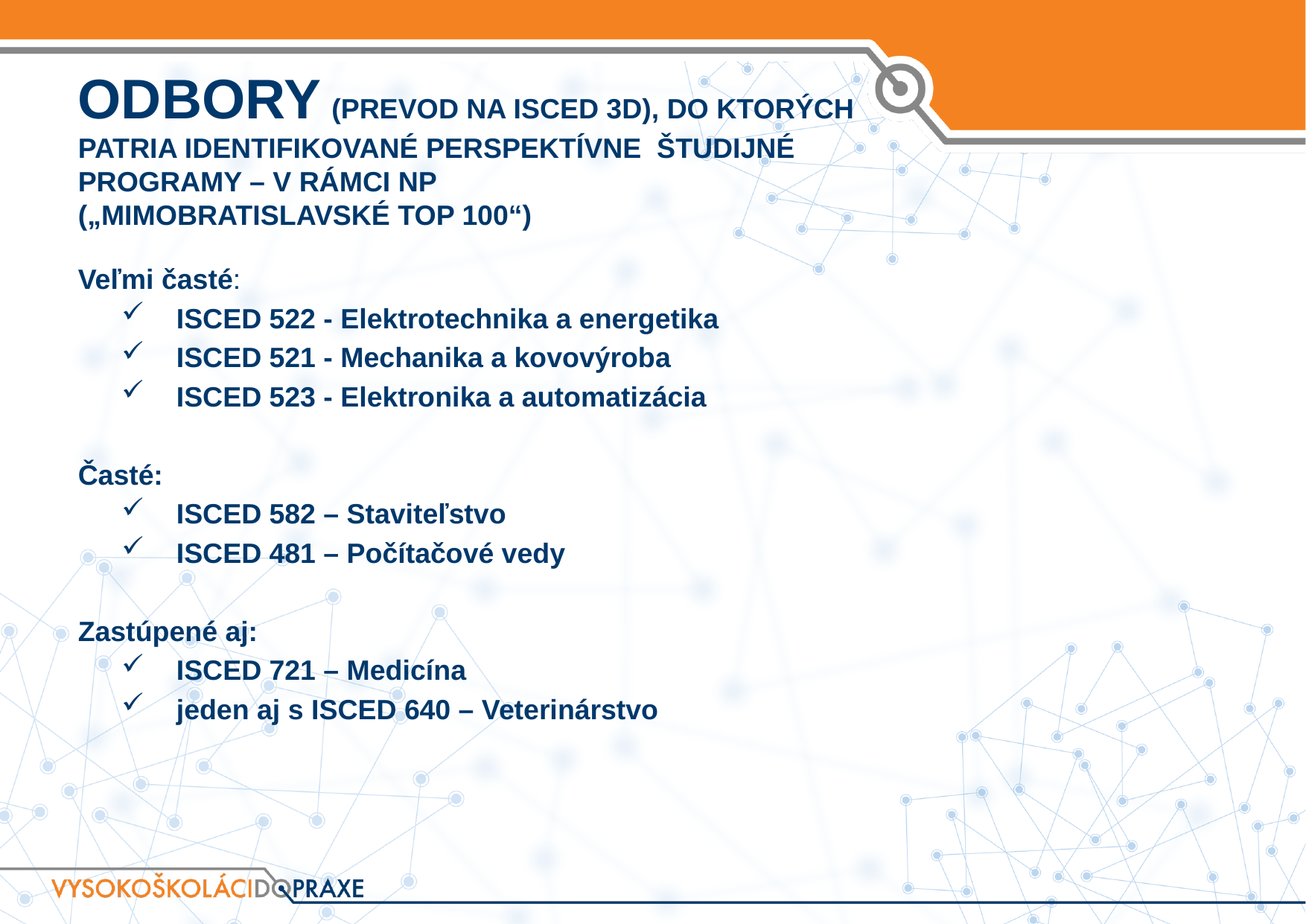

# Odbory (prevod na ISCED 3D), do ktorých patria identifikované perspektívne  študijné programy – v rámci NP („mimobratislavské top 100“)
Veľmi časté:
ISCED 522 - Elektrotechnika a energetika
ISCED 521 - Mechanika a kovovýroba
ISCED 523 - Elektronika a automatizácia

Časté:
ISCED 582 – Staviteľstvo
ISCED 481 – Počítačové vedy

Zastúpené aj:
ISCED 721 – Medicína
jeden aj s ISCED 640 – Veterinárstvo